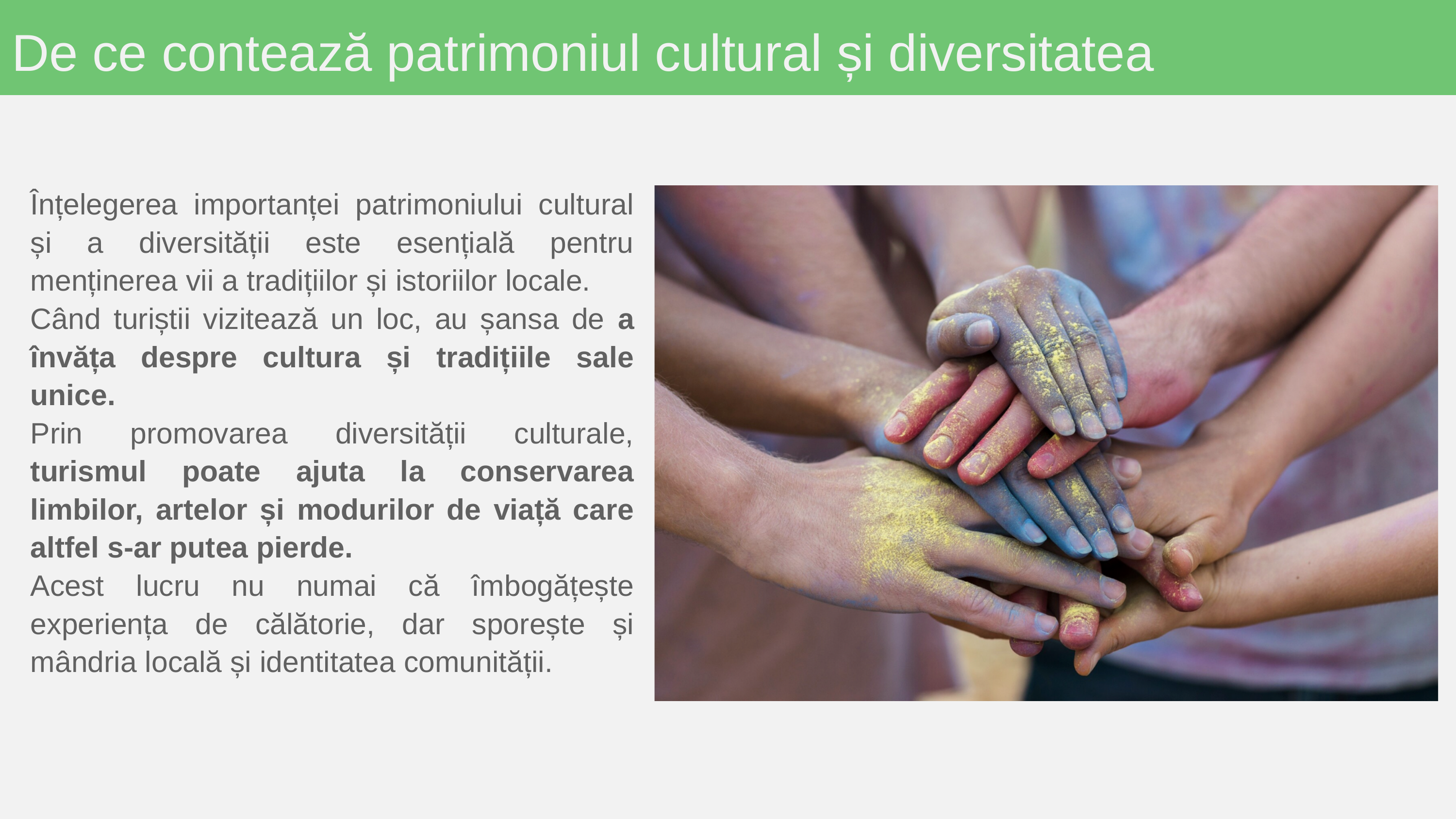

De ce contează patrimoniul cultural și diversitatea
Înțelegerea importanței patrimoniului cultural și a diversității este esențială pentru menținerea vii a tradițiilor și istoriilor locale.
Când turiștii vizitează un loc, au șansa de a învăța despre cultura și tradițiile sale unice.
Prin promovarea diversității culturale, turismul poate ajuta la conservarea limbilor, artelor și modurilor de viață care altfel s-ar putea pierde.
Acest lucru nu numai că îmbogățește experiența de călătorie, dar sporește și mândria locală și identitatea comunității.